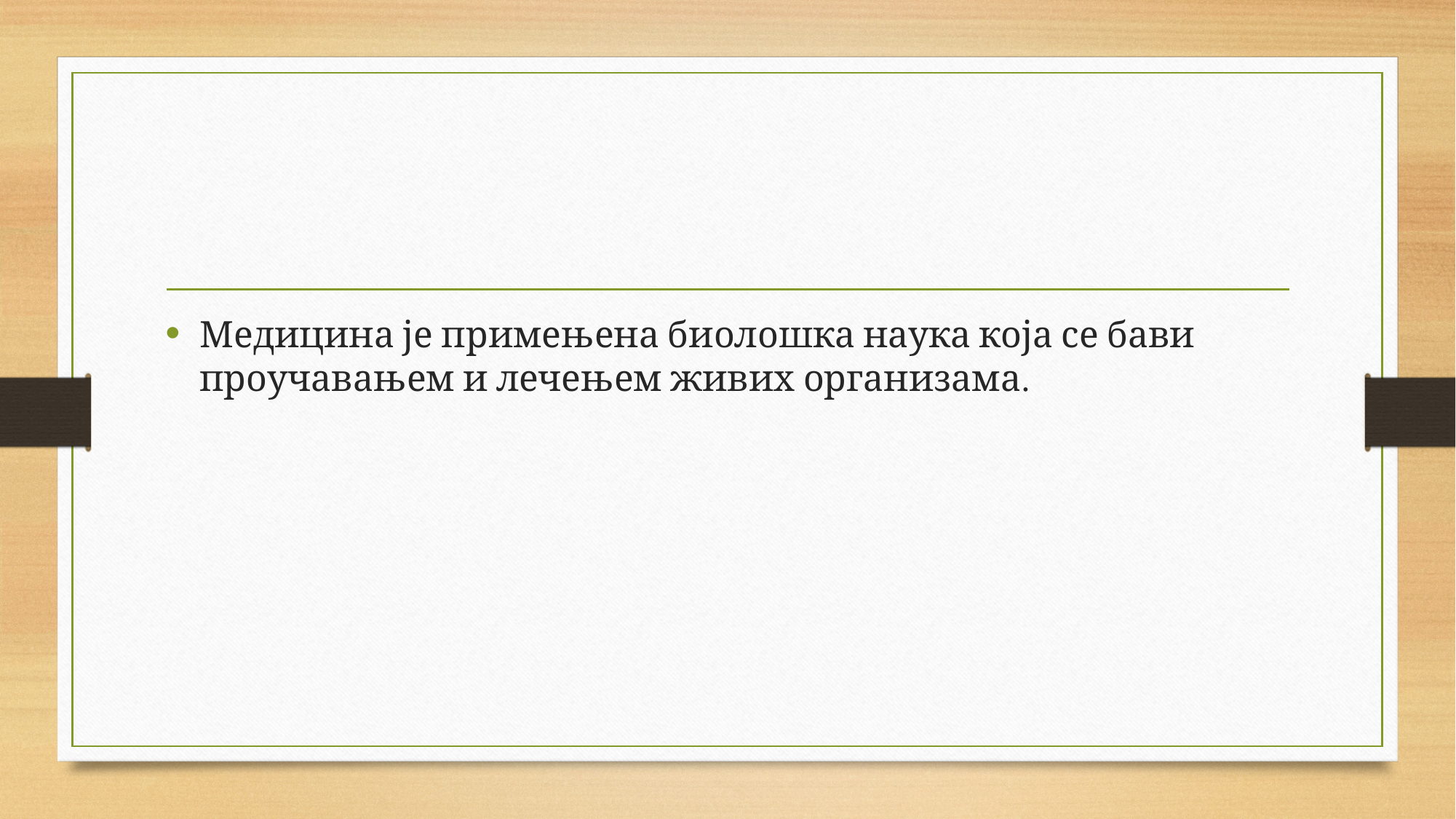

Медицина је примењена биолошка наука која се бави проучавањем и лечењем живих организама.